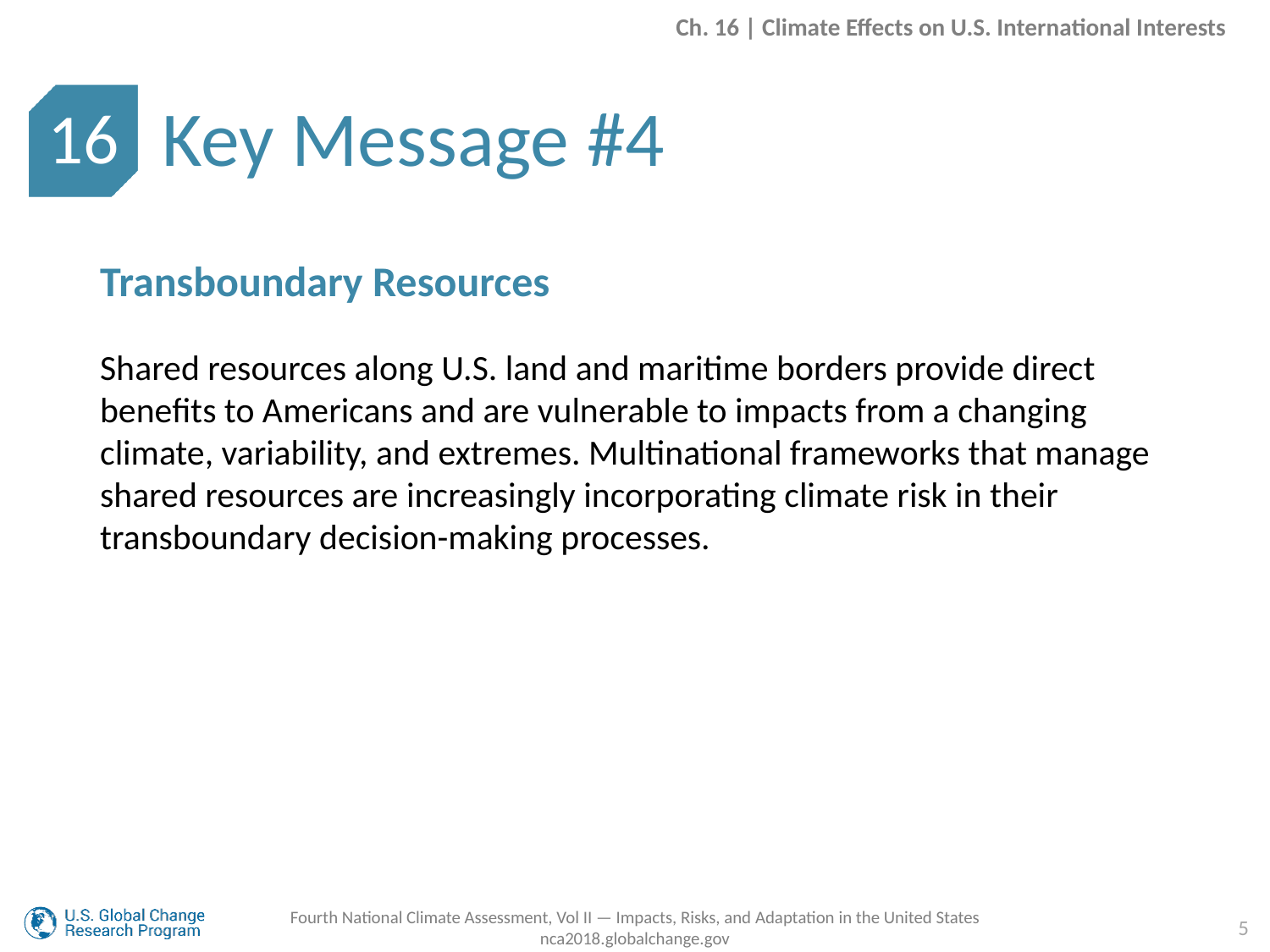

Ch. 16 | Climate Effects on U.S. International Interests
Key Message #4
16
Transboundary Resources
Shared resources along U.S. land and maritime borders provide direct benefits to Americans and are vulnerable to impacts from a changing climate, variability, and extremes. Multinational frameworks that manage shared resources are increasingly incorporating climate risk in their transboundary decision-making processes.